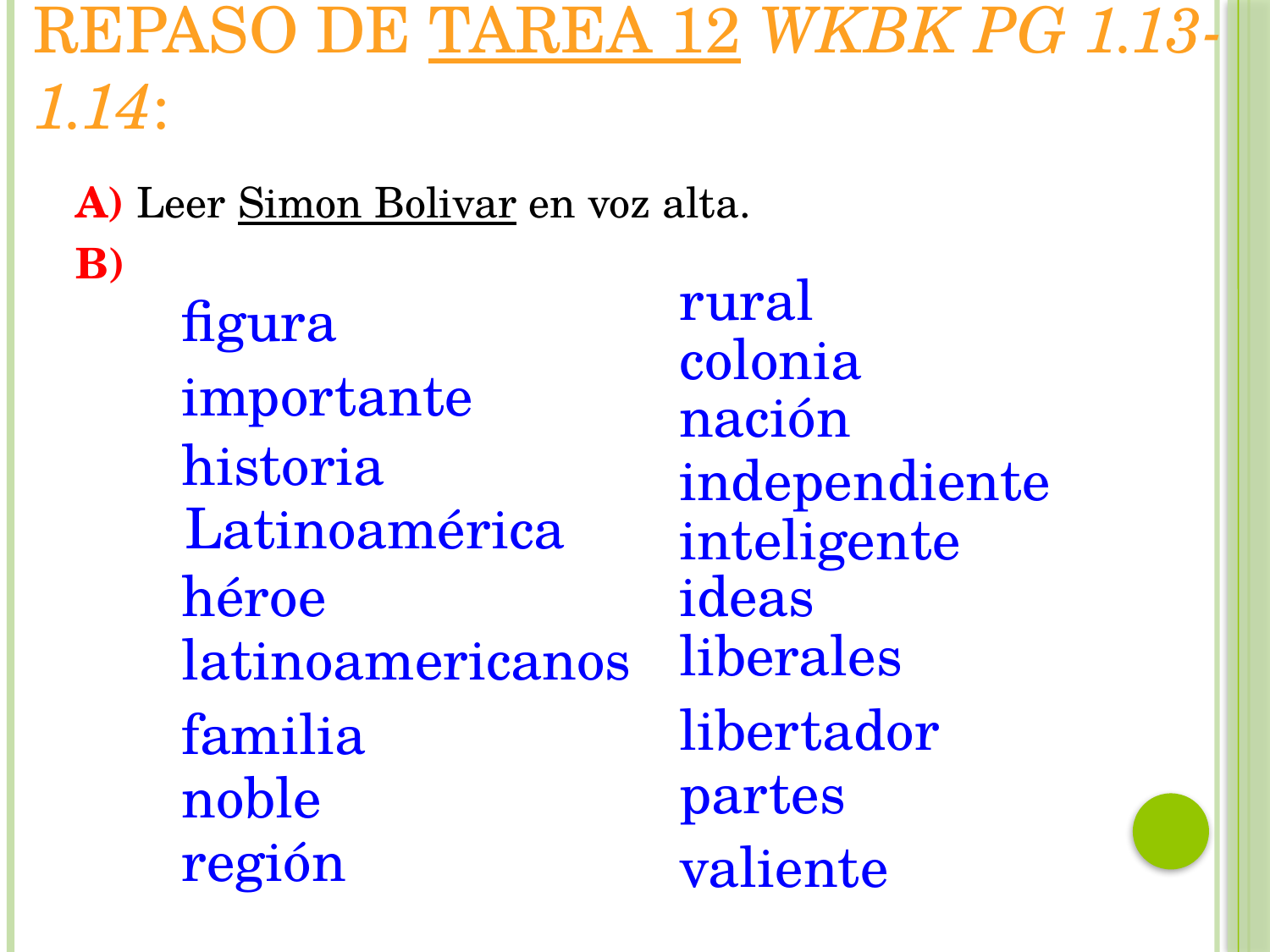

# Repaso de Tarea 12 wkbk pg 1.13-1.14:
A) Leer Simon Bolivar en voz alta.
B)
rural
figura
colonia
importante
nación
historia
independiente
Latinoamérica
inteligente
héroe
ideas
liberales
latinoamericanos
libertador
familia
partes
noble
región
valiente